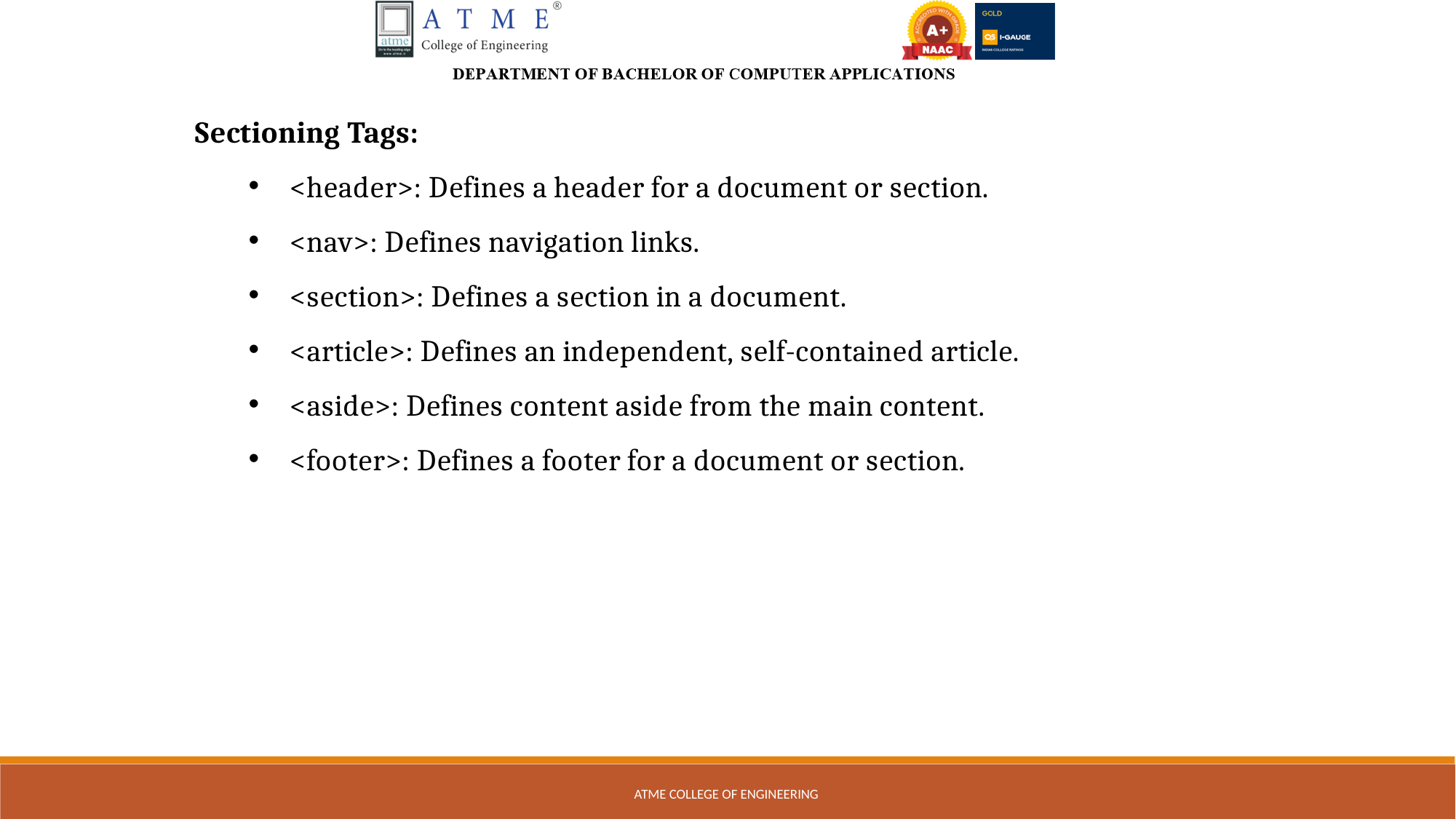

Sectioning Tags:
<header>: Defines a header for a document or section.
<nav>: Defines navigation links.
<section>: Defines a section in a document.
<article>: Defines an independent, self-contained article.
<aside>: Defines content aside from the main content.
<footer>: Defines a footer for a document or section.

ATME COLLEGE OF ENGINEERING